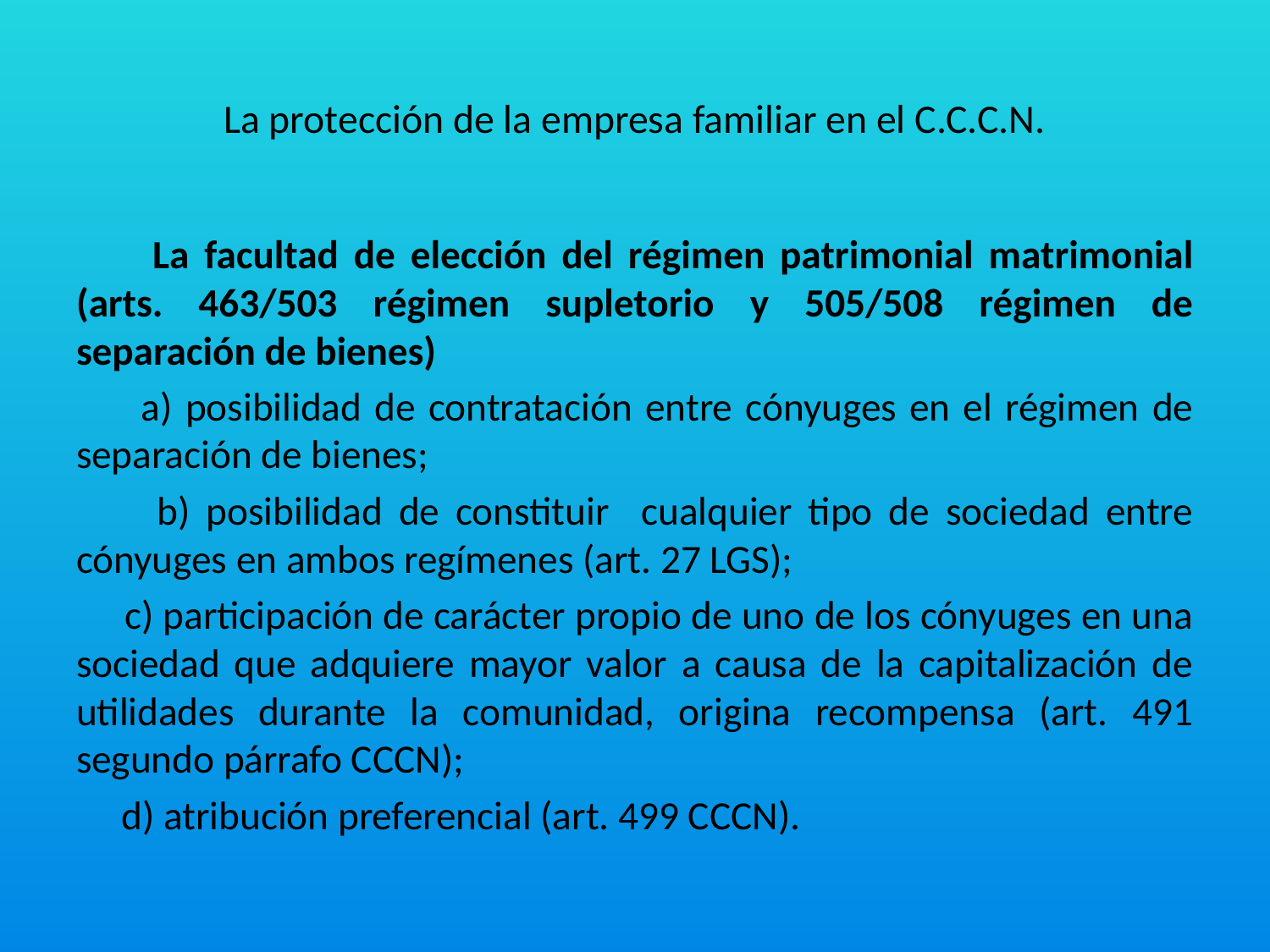

# La protección de la empresa familiar en el C.C.C.N.
     La facultad de elección del régimen patrimonial matrimonial (arts. 463/503 régimen supletorio y 505/508 régimen de separación de bienes)
     a) posibilidad de contratación entre cónyuges en el régimen de separación de bienes;
     b) posibilidad de constituir  cualquier tipo de sociedad entre cónyuges en ambos regímenes (art. 27 LGS);
     c) participación de carácter propio de uno de los cónyuges en una sociedad que adquiere mayor valor a causa de la capitalización de utilidades durante la comunidad, origina recompensa (art. 491 segundo párrafo CCCN);
     d) atribución preferencial (art. 499 CCCN).